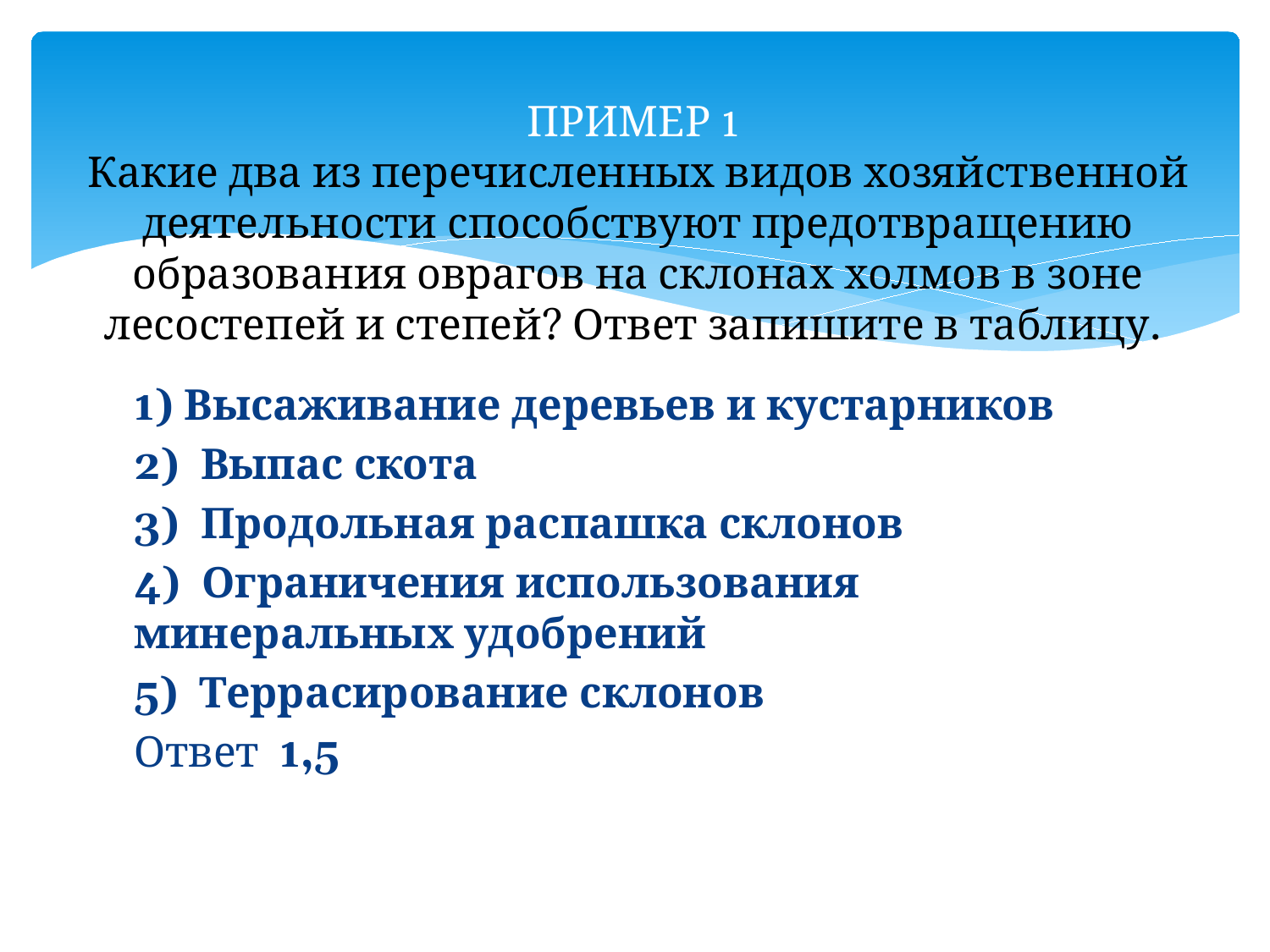

# ПРИМЕР 1 Какие два из перечисленных видов хозяйственной деятельности способствуют предотвращению образования оврагов на склонах холмов в зоне лесостепей и степей? Ответ запишите в таблицу.
1) Высаживание деревьев и кустарников
2)  Выпас скота
3)  Продольная распашка склонов
4)  Ограничения использования минеральных удобрений
5)  Террасирование склонов
Ответ  1,5